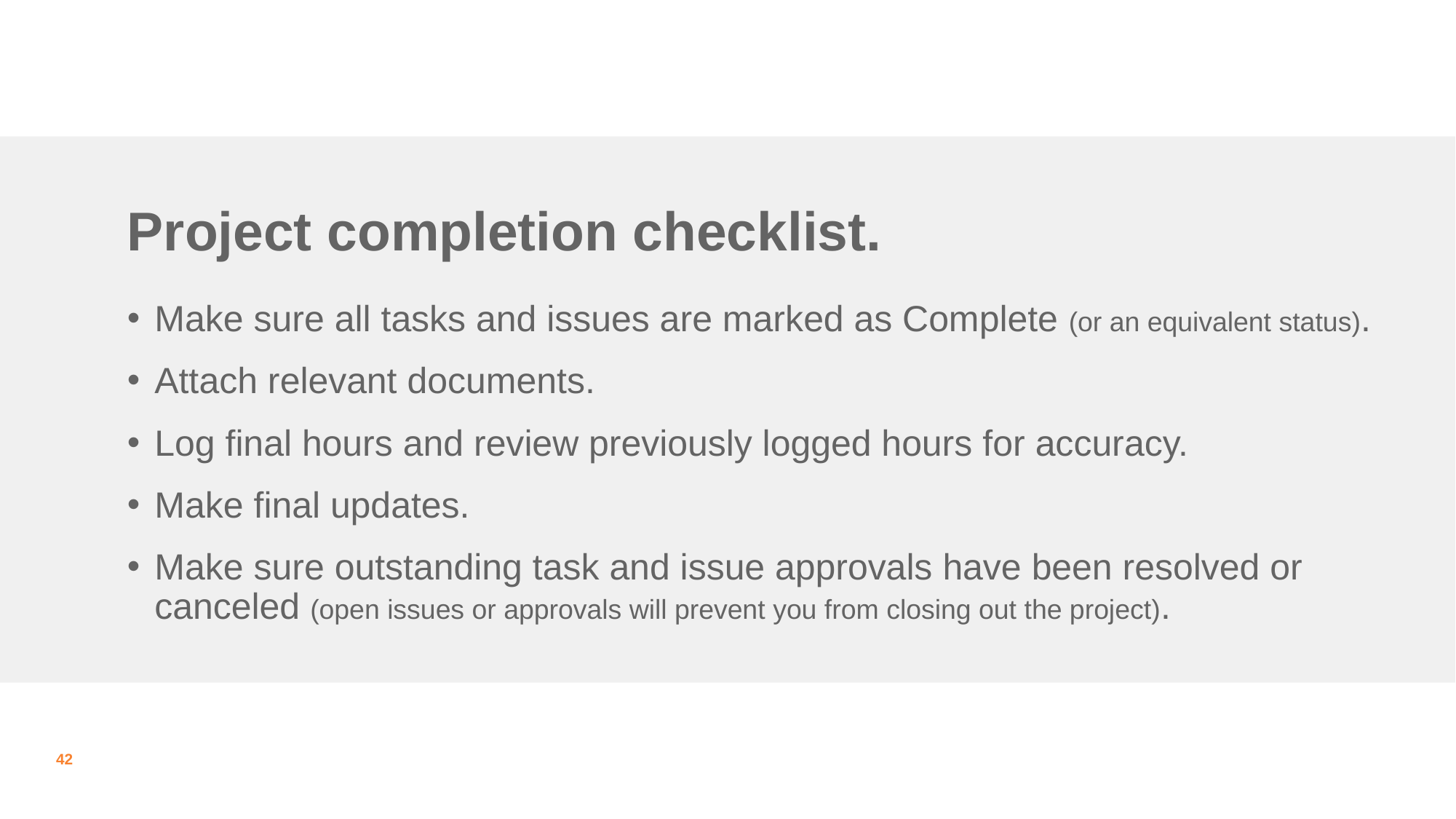

# Project completion checklist.
Make sure all tasks and issues are marked as Complete (or an equivalent status).
Attach relevant documents.
Log final hours and review previously logged hours for accuracy.
Make final updates.
Make sure outstanding task and issue approvals have been resolved or canceled (open issues or approvals will prevent you from closing out the project).